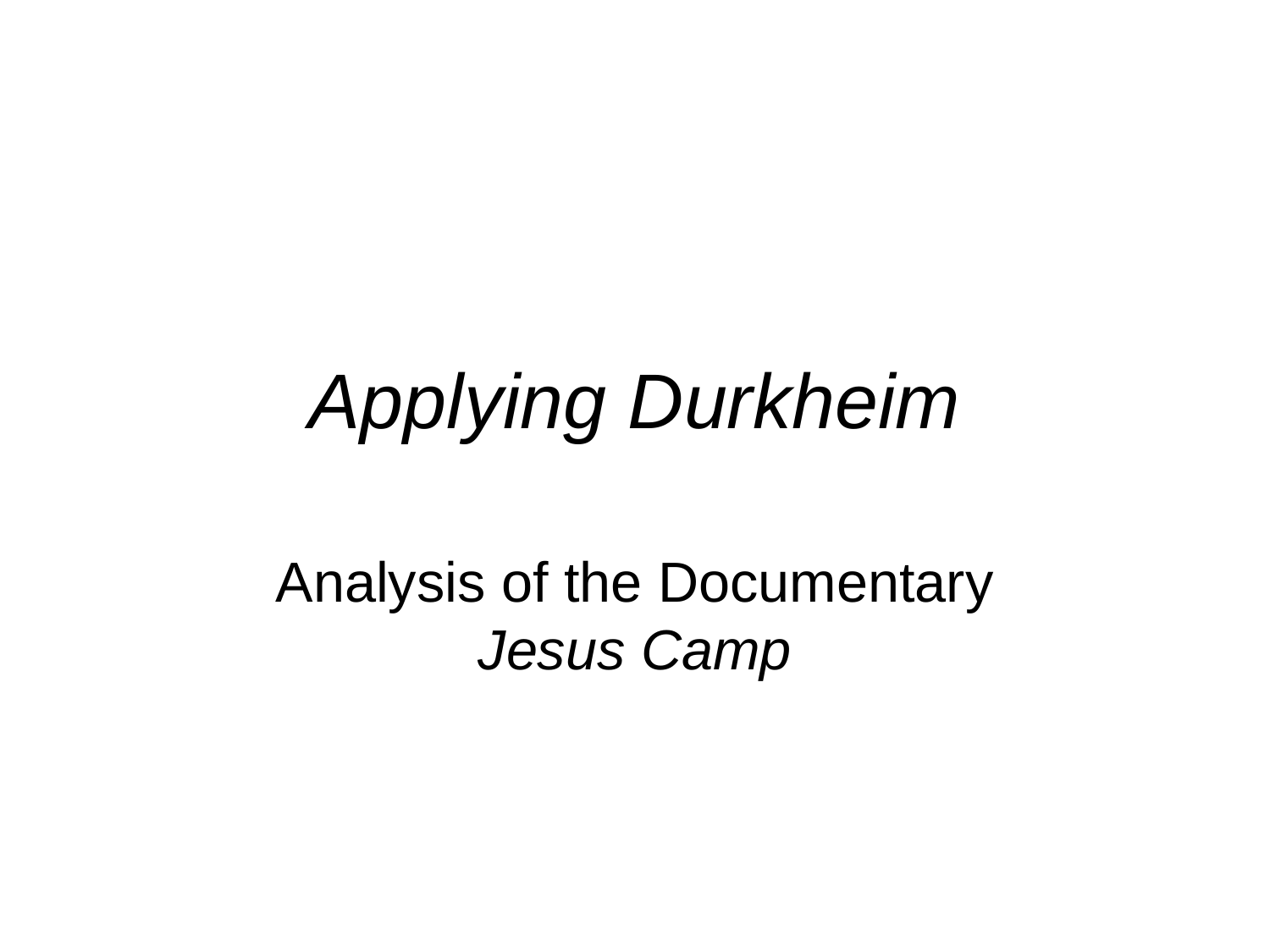

# Applying Durkheim
Analysis of the Documentary Jesus Camp